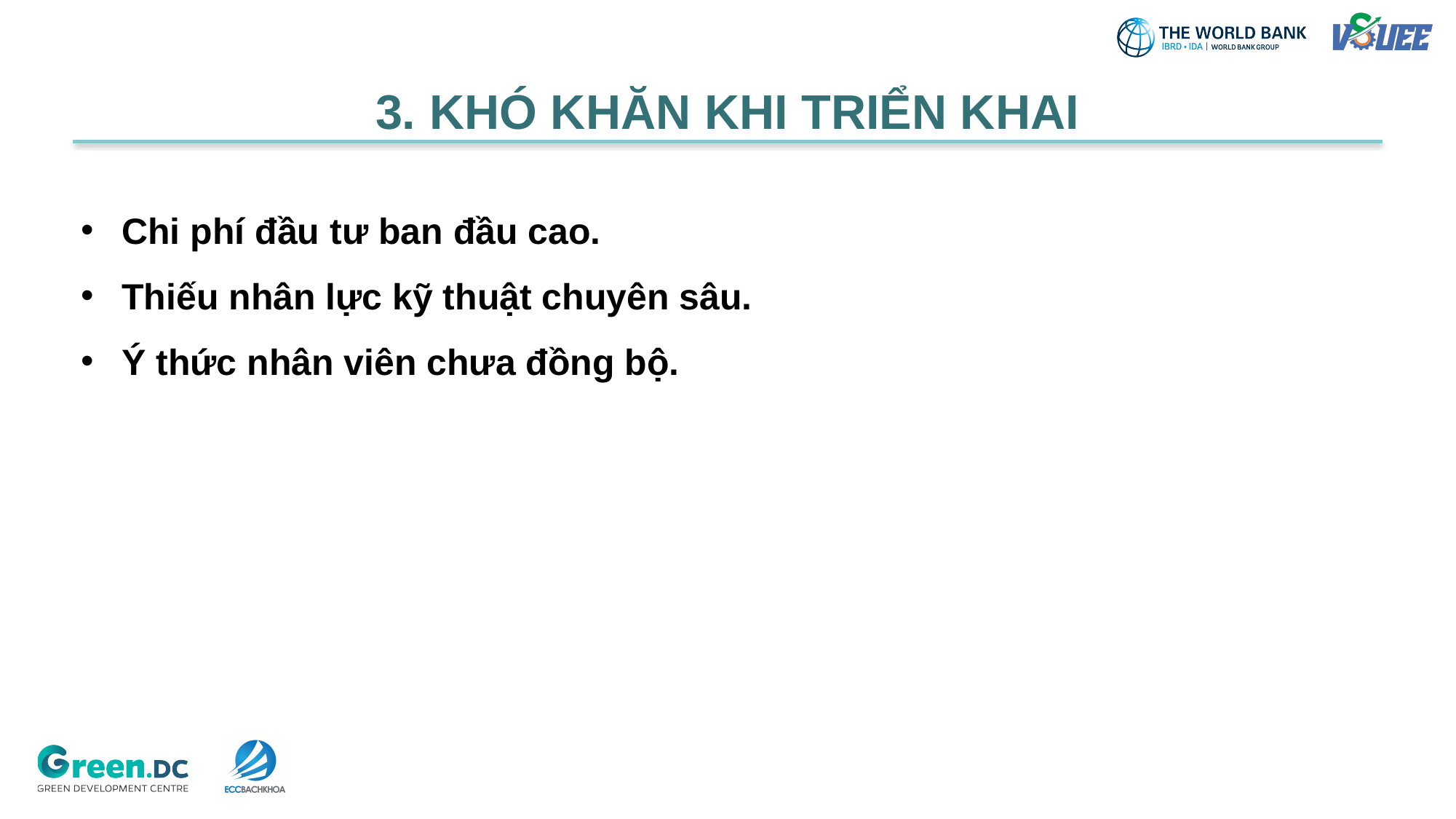

3. KHÓ KHĂN KHI TRIỂN KHAI

Chi phí đầu tư ban đầu cao.
Thiếu nhân lực kỹ thuật chuyên sâu.
Ý thức nhân viên chưa đồng bộ.